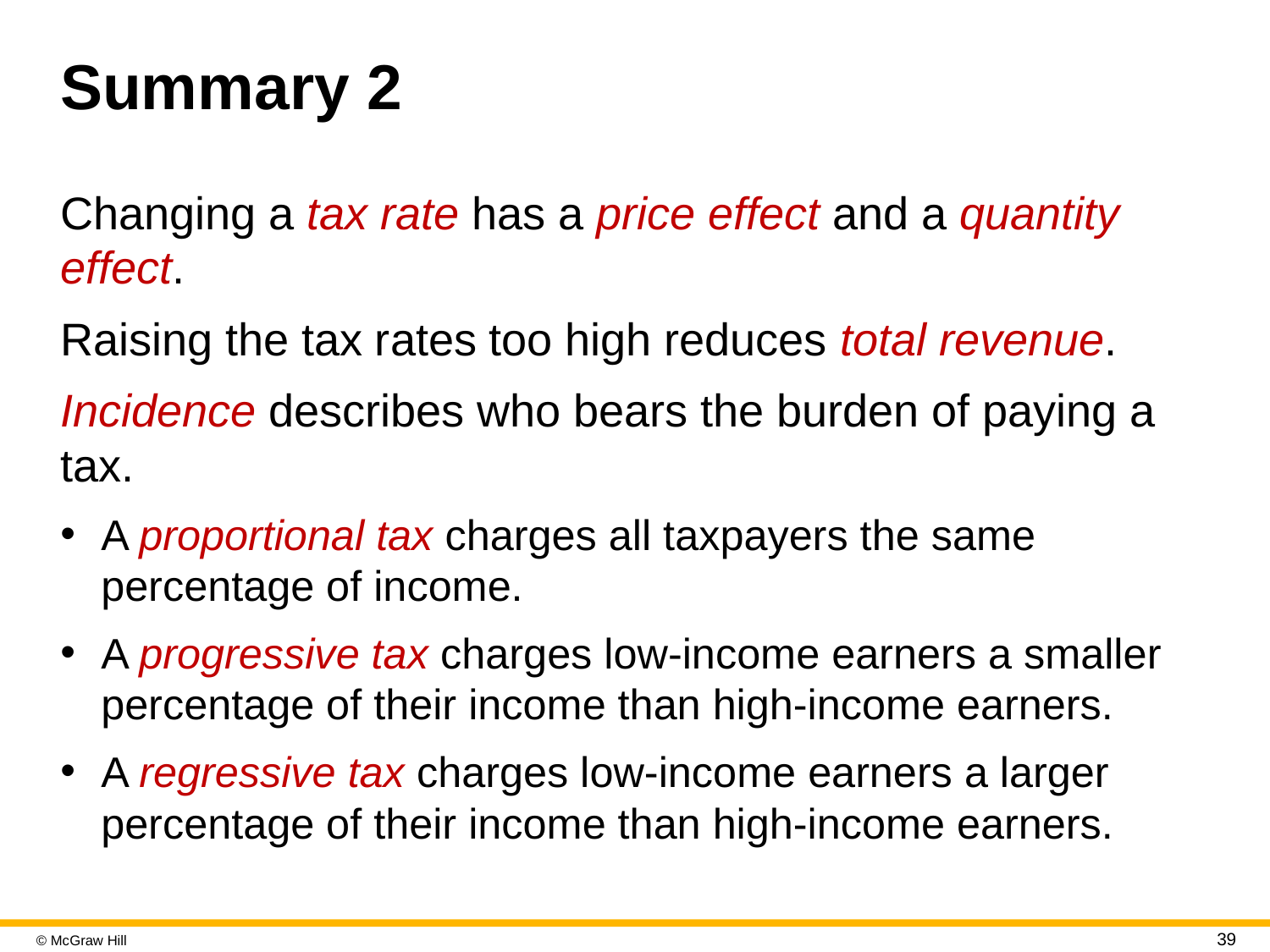

# Summary 2
Changing a tax rate has a price effect and a quantity effect.
Raising the tax rates too high reduces total revenue.
Incidence describes who bears the burden of paying a tax.
A proportional tax charges all taxpayers the same percentage of income.
A progressive tax charges low-income earners a smaller percentage of their income than high-income earners.
A regressive tax charges low-income earners a larger percentage of their income than high-income earners.